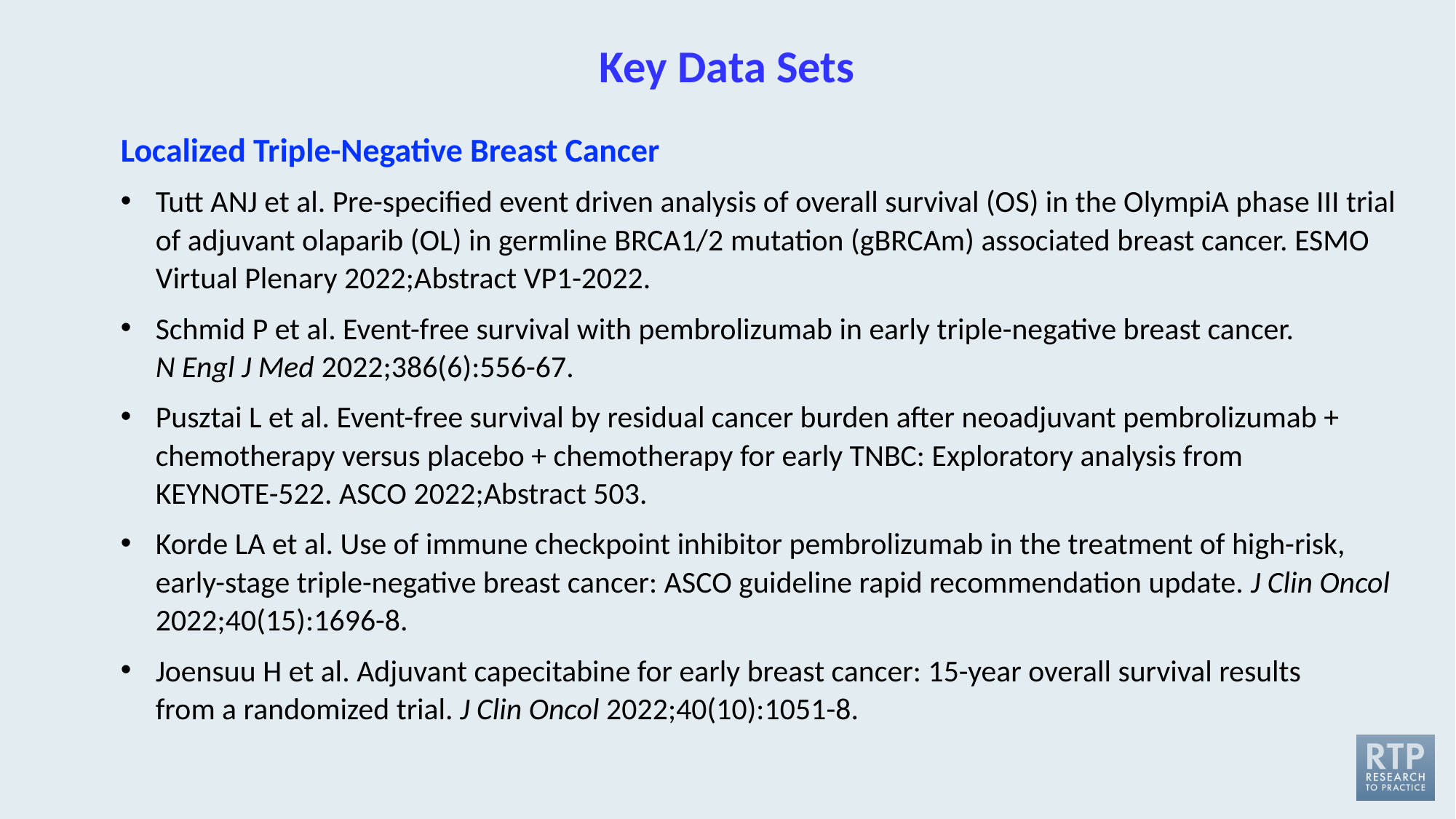

# Key Data Sets
Localized Triple-Negative Breast Cancer
Tutt ANJ et al. Pre-specified event driven analysis of overall survival (OS) in the OlympiA phase III trial of adjuvant olaparib (OL) in germline BRCA1/2 mutation (gBRCAm) associated breast cancer. ESMO Virtual Plenary 2022;Abstract VP1-2022.
Schmid P et al. Event-free survival with pembrolizumab in early triple-negative breast cancer.
N Engl J Med 2022;386(6):556-67.
Pusztai L et al. Event-free survival by residual cancer burden after neoadjuvant pembrolizumab + chemotherapy versus placebo + chemotherapy for early TNBC: Exploratory analysis from
KEYNOTE-522. ASCO 2022;Abstract 503.
Korde LA et al. Use of immune checkpoint inhibitor pembrolizumab in the treatment of high-risk, early-stage triple-negative breast cancer: ASCO guideline rapid recommendation update. J Clin Oncol 2022;40(15):1696-8.
Joensuu H et al. Adjuvant capecitabine for early breast cancer: 15-year overall survival results
from a randomized trial. J Clin Oncol 2022;40(10):1051-8.